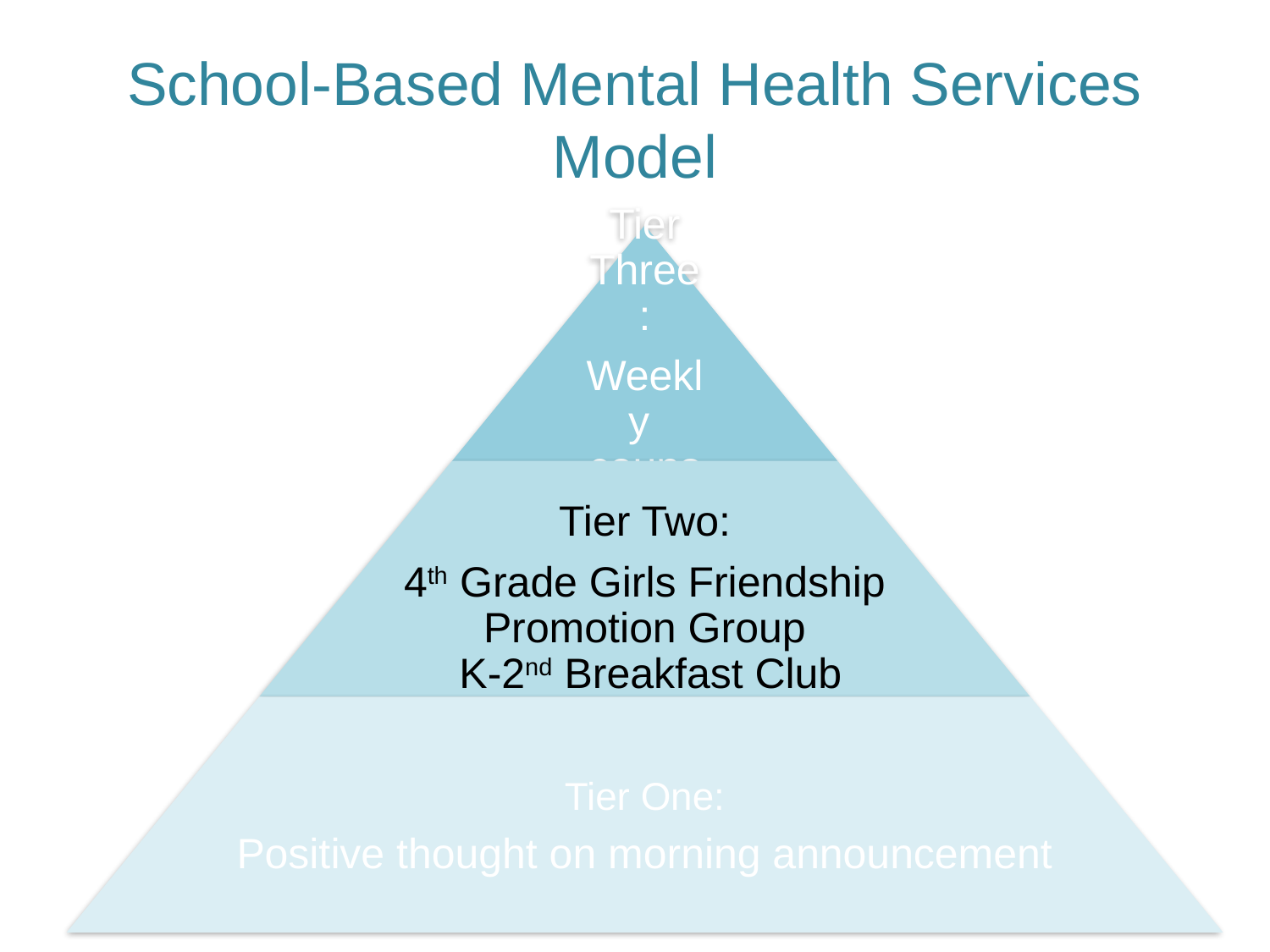

# School-Based Mental Health Services Model

Tier Three:
Weekly
counseling sessions
Tier Two:
4th Grade Girls Friendship Promotion Group
 K-2nd Breakfast Club
Tier One:
Positive thought on morning announcement